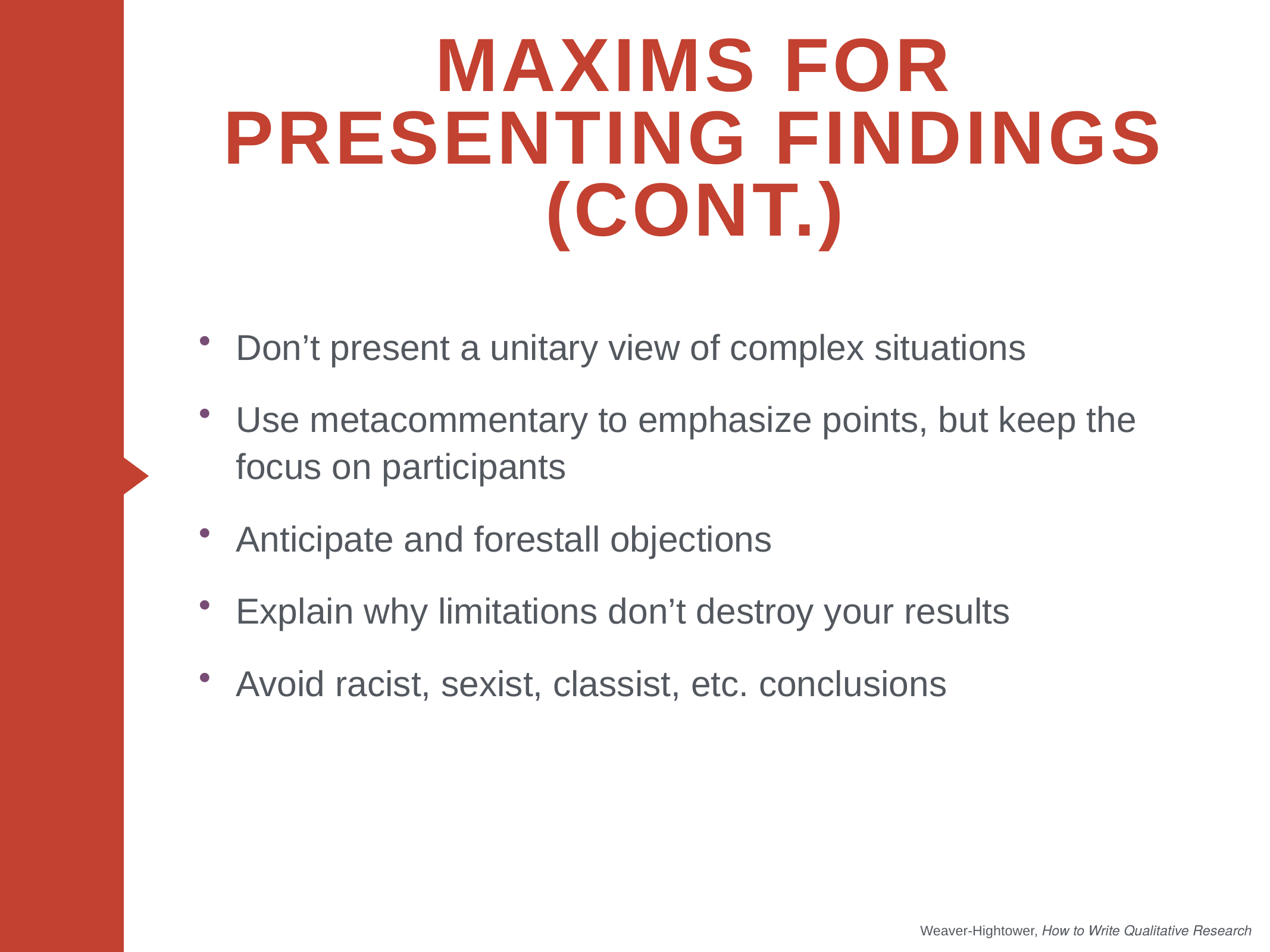

# Maxims for presenting findings (Cont.)
Don’t present a unitary view of complex situations
Use metacommentary to emphasize points, but keep the focus on participants
Anticipate and forestall objections
Explain why limitations don’t destroy your results
Avoid racist, sexist, classist, etc. conclusions